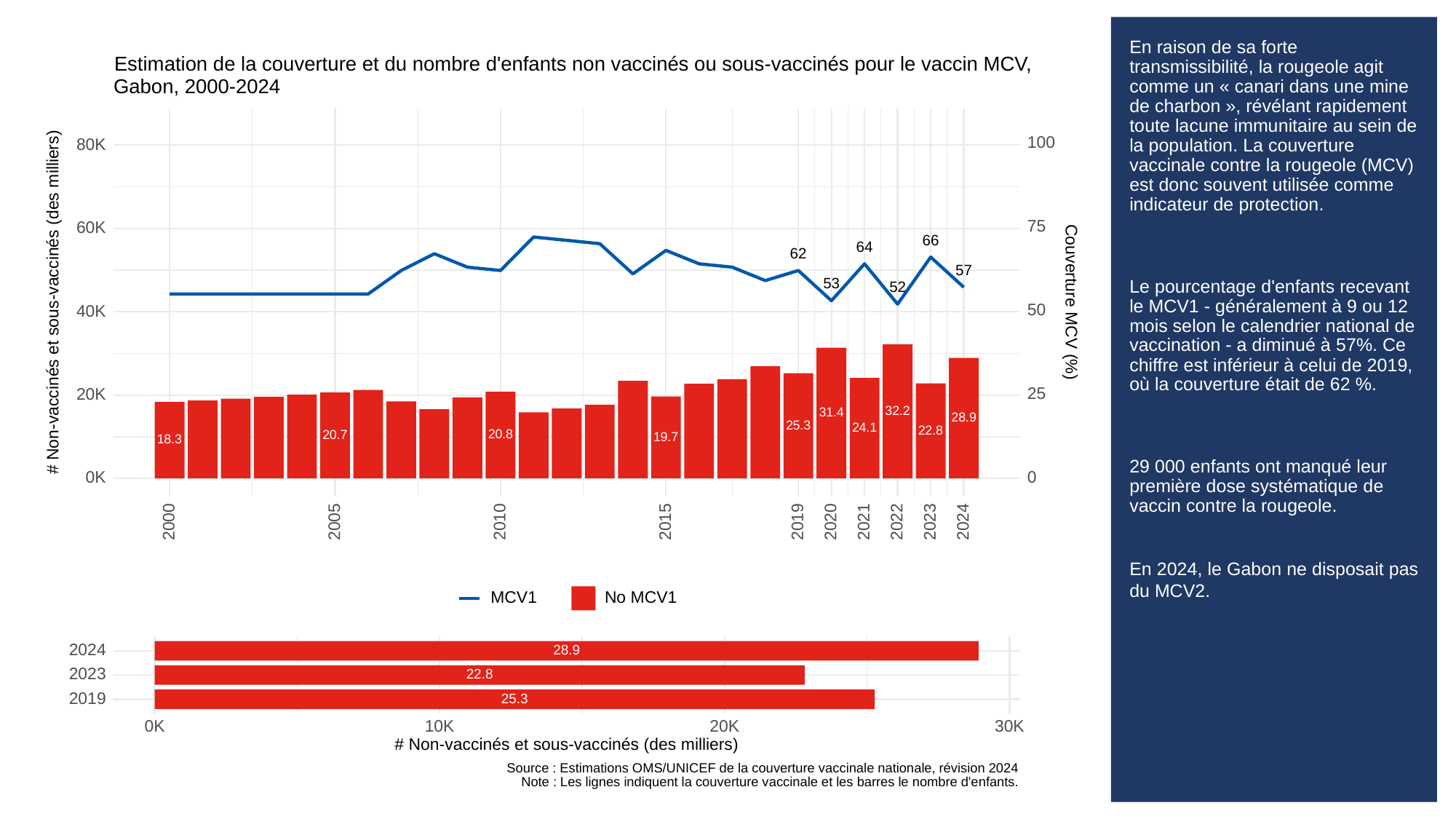

# En raison de sa forte transmissibilité, la rougeole agit comme un « canari dans une mine de charbon », révélant rapidement toute lacune immunitaire au sein de la population. La couverture vaccinale contre la rougeole (MCV) est donc souvent utilisée comme indicateur de protection.

Le pourcentage d'enfants recevant le MCV1 - généralement à 9 ou 12 mois selon le calendrier national de vaccination - a diminué à 57%. Ce chiffre est inférieur à celui de 2019, où la couverture était de 62 %.

29 000 enfants ont manqué leur première dose systématique de vaccin contre la rougeole.

En 2024, le Gabon ne disposait pas du MCV2.

Estimation de la couverture et du nombre d'enfants non vaccinés ou sous-vaccinés pour le vaccin MCV,
Gabon, 2000-2024

100
80K

75
60K

66

64
62
57

53
52
# Non-vaccinés et sous-vaccinés (des milliers)
Couverture MCV (%)
50
40K

25
20K

32.2
31.4

28.9
25.3
24.1
22.8
20.8
20.7
19.7
18.3

0K
0

2023
2000
2005
2010
2015
2019
2020
2021
2022
2024

MCV1
No MCV1

2024
28.9

2023
22.8

2019
25.3

30K
0K
10K
20K
# Non-vaccinés et sous-vaccinés (des milliers)
Source : Estimations OMS/UNICEF de la couverture vaccinale nationale, révision 2024
Note : Les lignes indiquent la couverture vaccinale et les barres le nombre d'enfants.